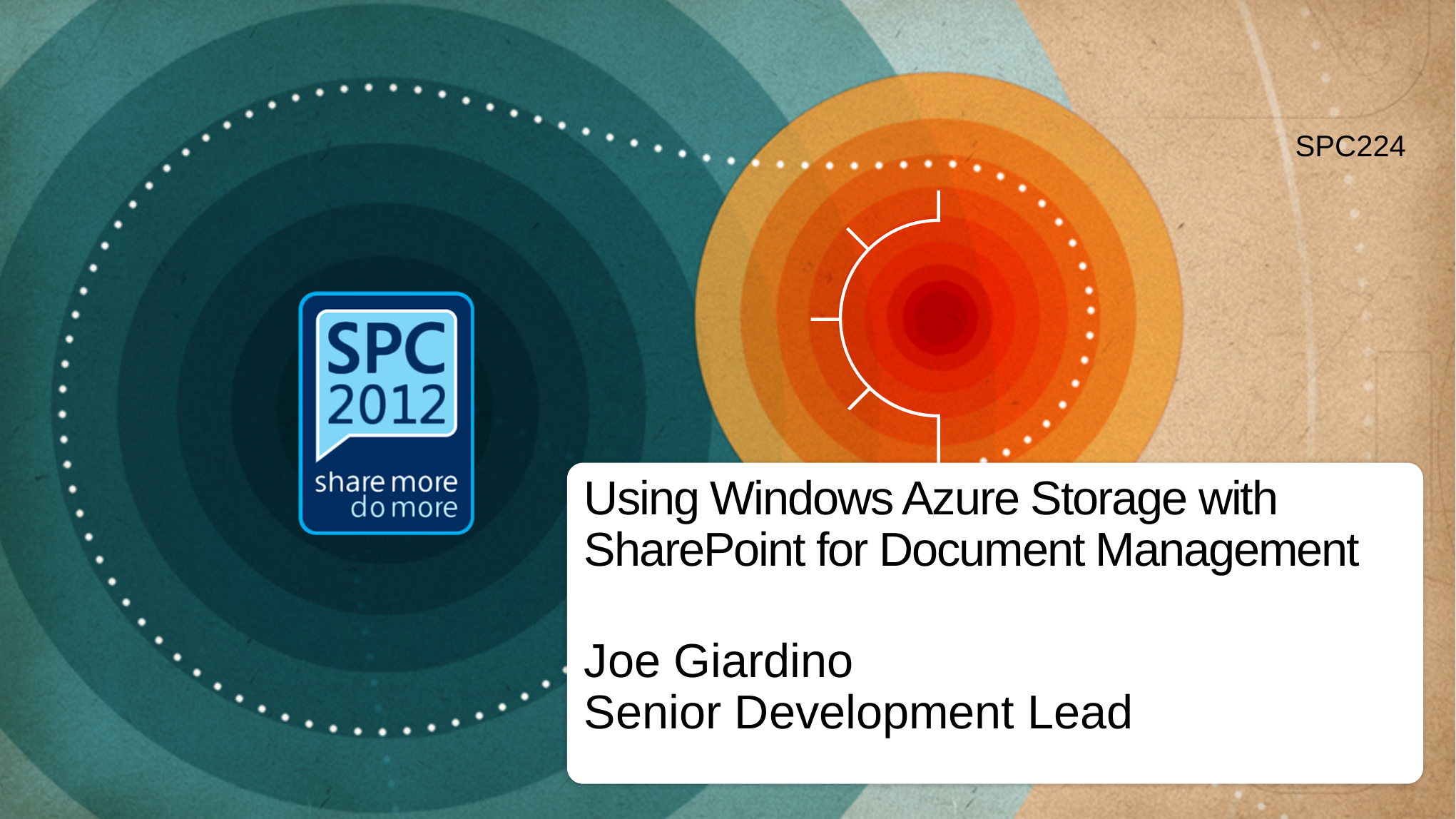

SPC224
# Using Windows Azure Storage with SharePoint for Document Management
Joe Giardino
Senior Development Lead